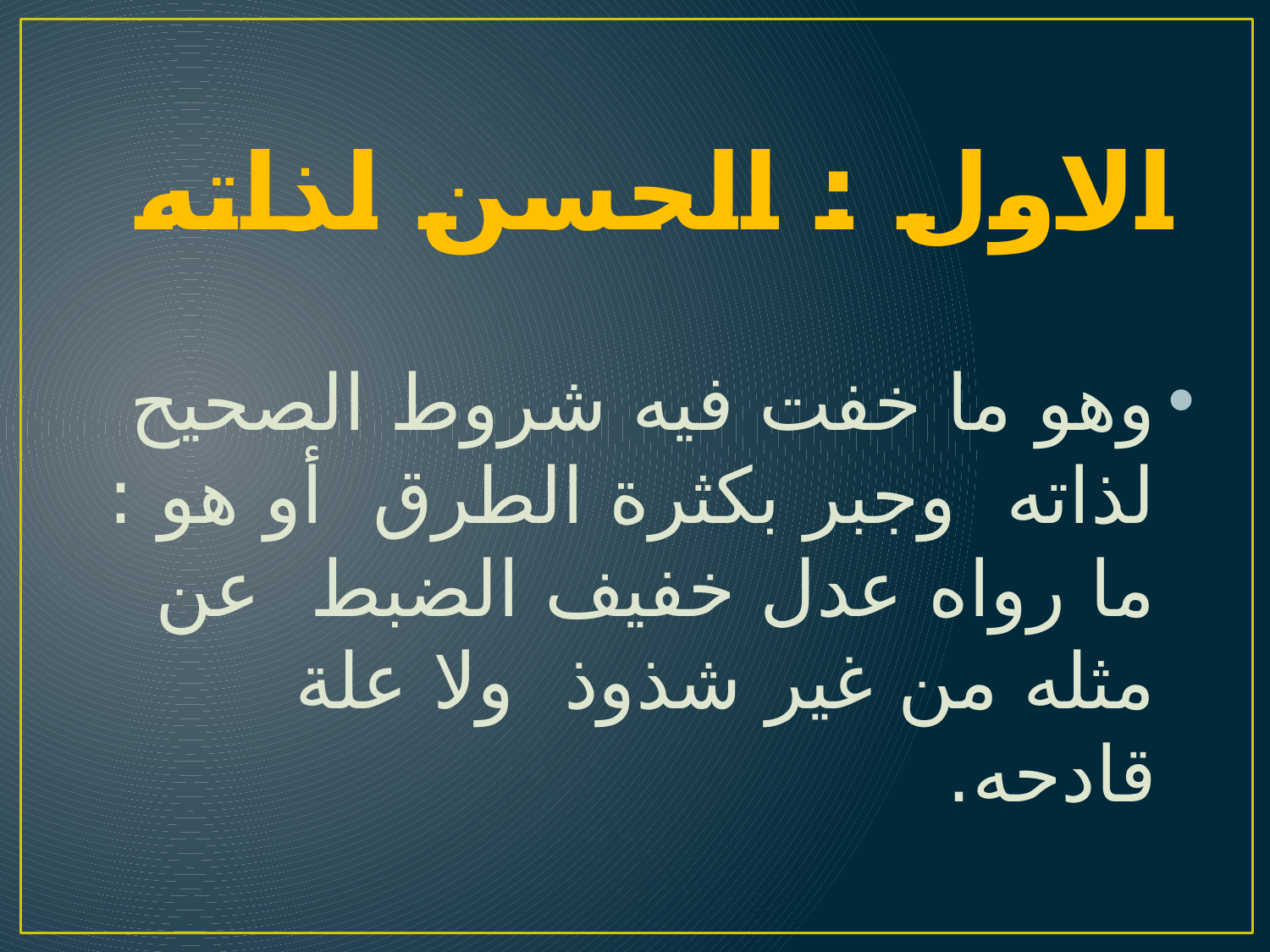

# الاول : الحسن لذاته
وهو ما خفت فيه شروط الصحيح لذاته  وجبر بكثرة الطرق  أو هو : ما رواه عدل خفيف الضبط  عن مثله من غير شذوذ  ولا علة قادحه.